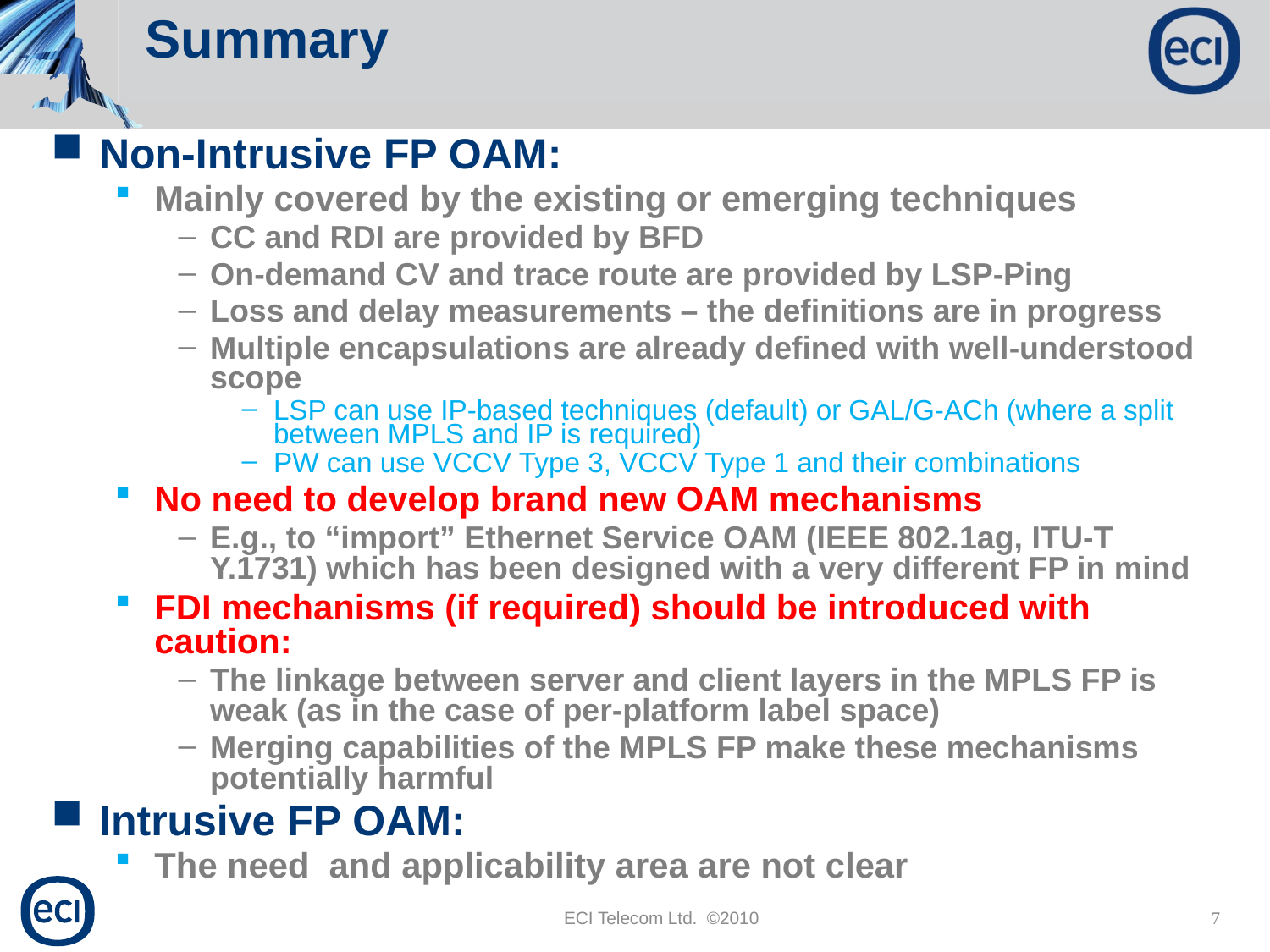

# Summary
Non-Intrusive FP OAM:
Mainly covered by the existing or emerging techniques
CC and RDI are provided by BFD
On-demand CV and trace route are provided by LSP-Ping
Loss and delay measurements – the definitions are in progress
Multiple encapsulations are already defined with well-understood scope
LSP can use IP-based techniques (default) or GAL/G-ACh (where a split between MPLS and IP is required)
PW can use VCCV Type 3, VCCV Type 1 and their combinations
No need to develop brand new OAM mechanisms
E.g., to “import” Ethernet Service OAM (IEEE 802.1ag, ITU-T Y.1731) which has been designed with a very different FP in mind
FDI mechanisms (if required) should be introduced with caution:
The linkage between server and client layers in the MPLS FP is weak (as in the case of per-platform label space)
Merging capabilities of the MPLS FP make these mechanisms potentially harmful
Intrusive FP OAM:
The need  and applicability area are not clear

ECI Telecom Ltd.  ©2010
7